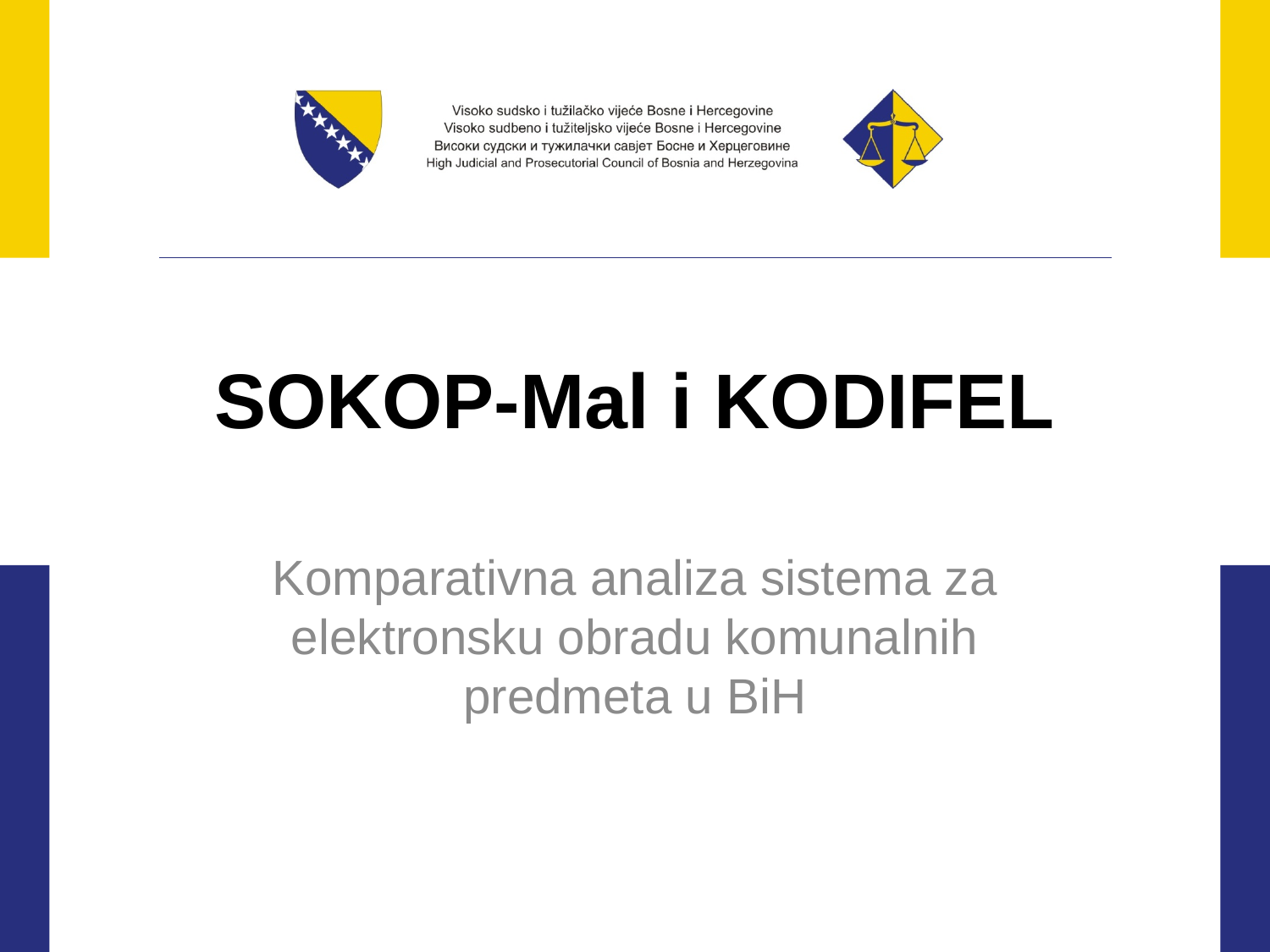

# SOKOP-Mal i KODIFEL
Komparativna analiza sistema za elektronsku obradu komunalnih predmeta u BiH